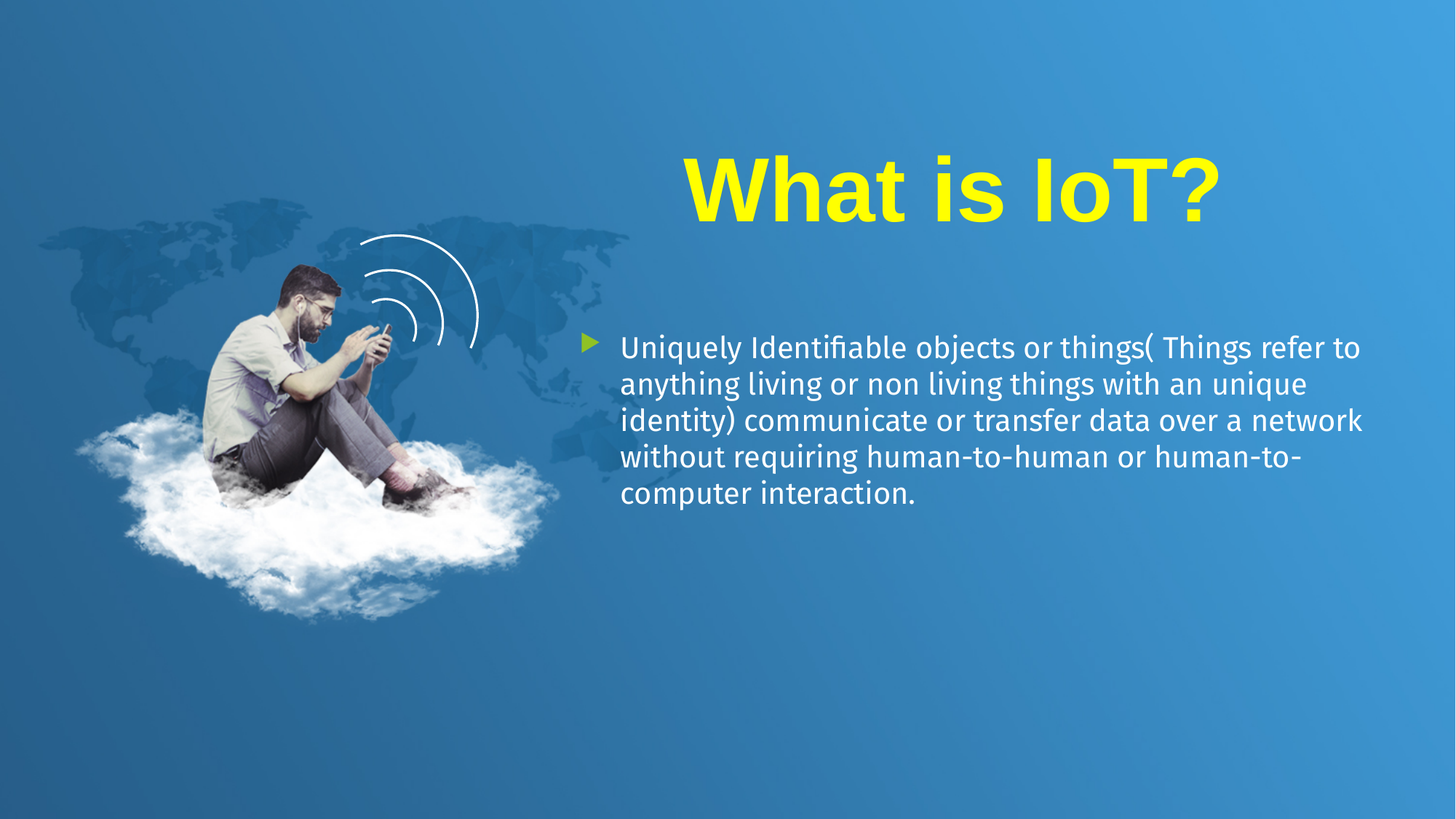

What is IoT?
Uniquely Identifiable objects or things( Things refer to  anything living or non living things with an unique  identity) communicate or transfer data over a network  without requiring human-to-human or human-to-  computer interaction.